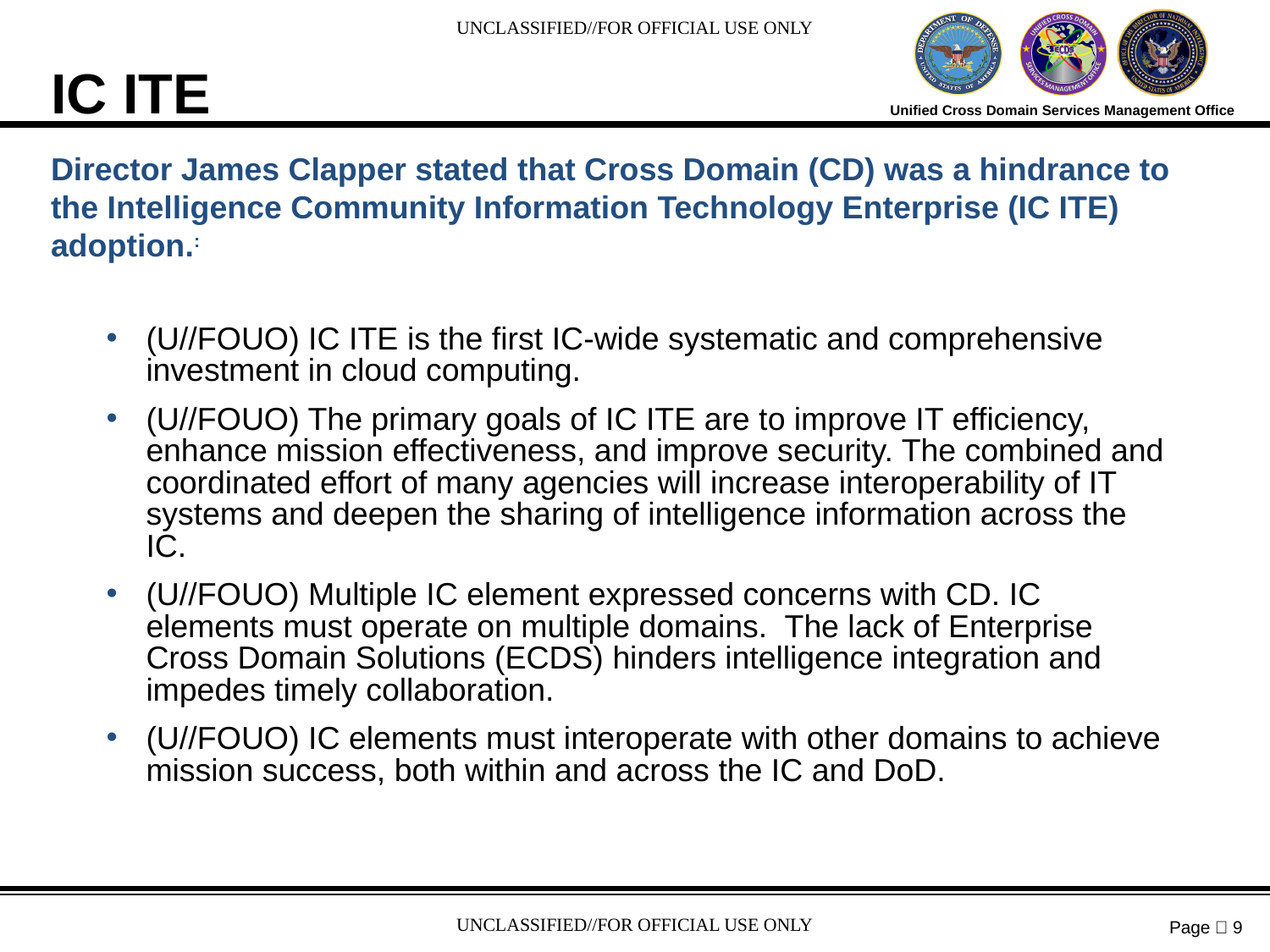

UNCLASSIFIED//FOR OFFICIAL USE ONLY
IC ITE
Director James Clapper stated that Cross Domain (CD) was a hindrance to the Intelligence Community Information Technology Enterprise (IC ITE) adoption.:

(U//FOUO) IC ITE is the first IC-wide systematic and comprehensive investment in cloud computing.
(U//FOUO) The primary goals of IC ITE are to improve IT efficiency, enhance mission effectiveness, and improve security. The combined and coordinated effort of many agencies will increase interoperability of IT systems and deepen the sharing of intelligence information across the IC.
(U//FOUO) Multiple IC element expressed concerns with CD. IC elements must operate on multiple domains.  The lack of Enterprise Cross Domain Solutions (ECDS) hinders intelligence integration and impedes timely collaboration.
(U//FOUO) IC elements must interoperate with other domains to achieve mission success, both within and across the IC and DoD.

UNCLASSIFIED//FOR OFFICIAL USE ONLY